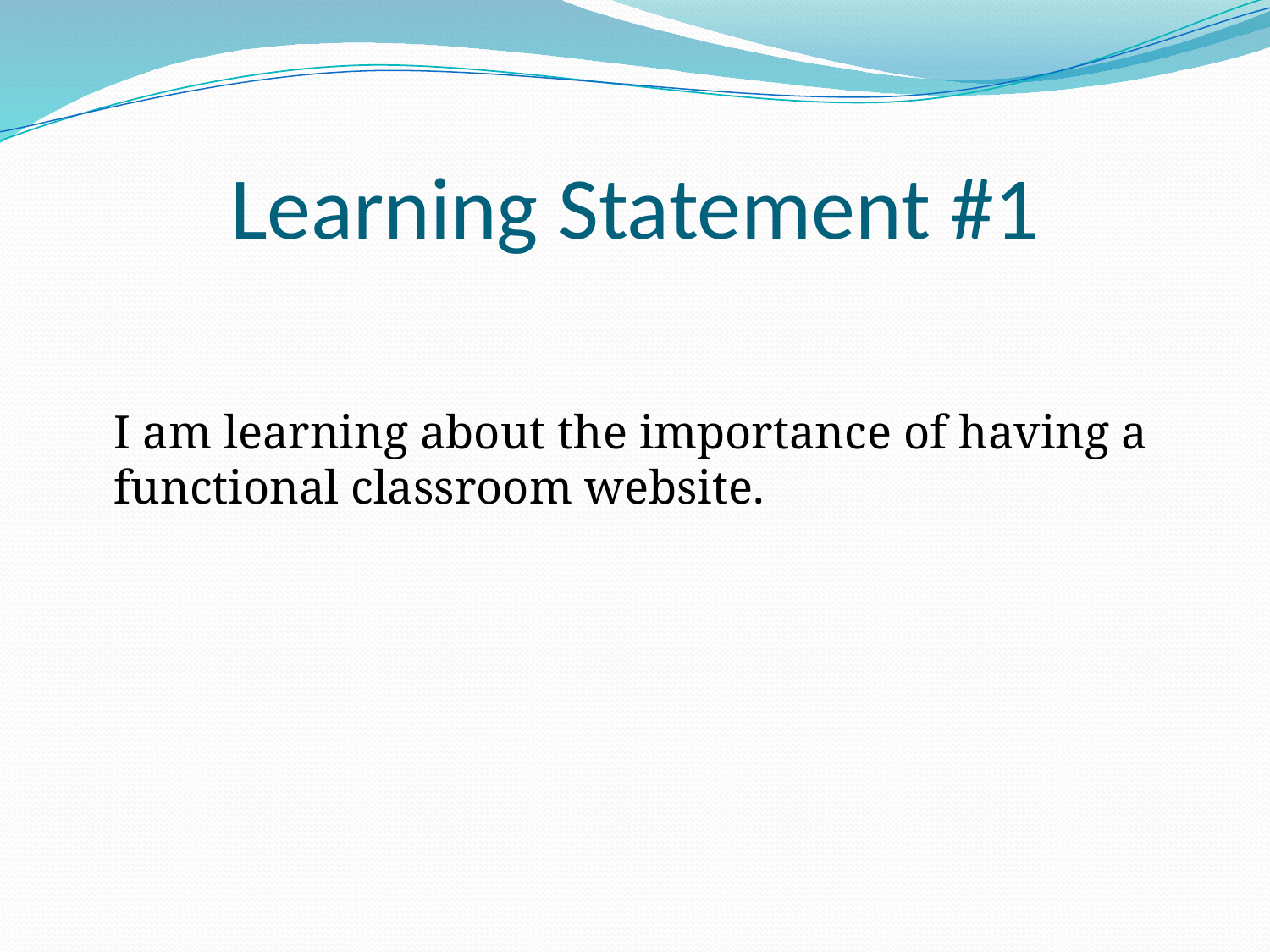

# Learning Statement #1

  	I am learning about the importance of having a functional classroom website.